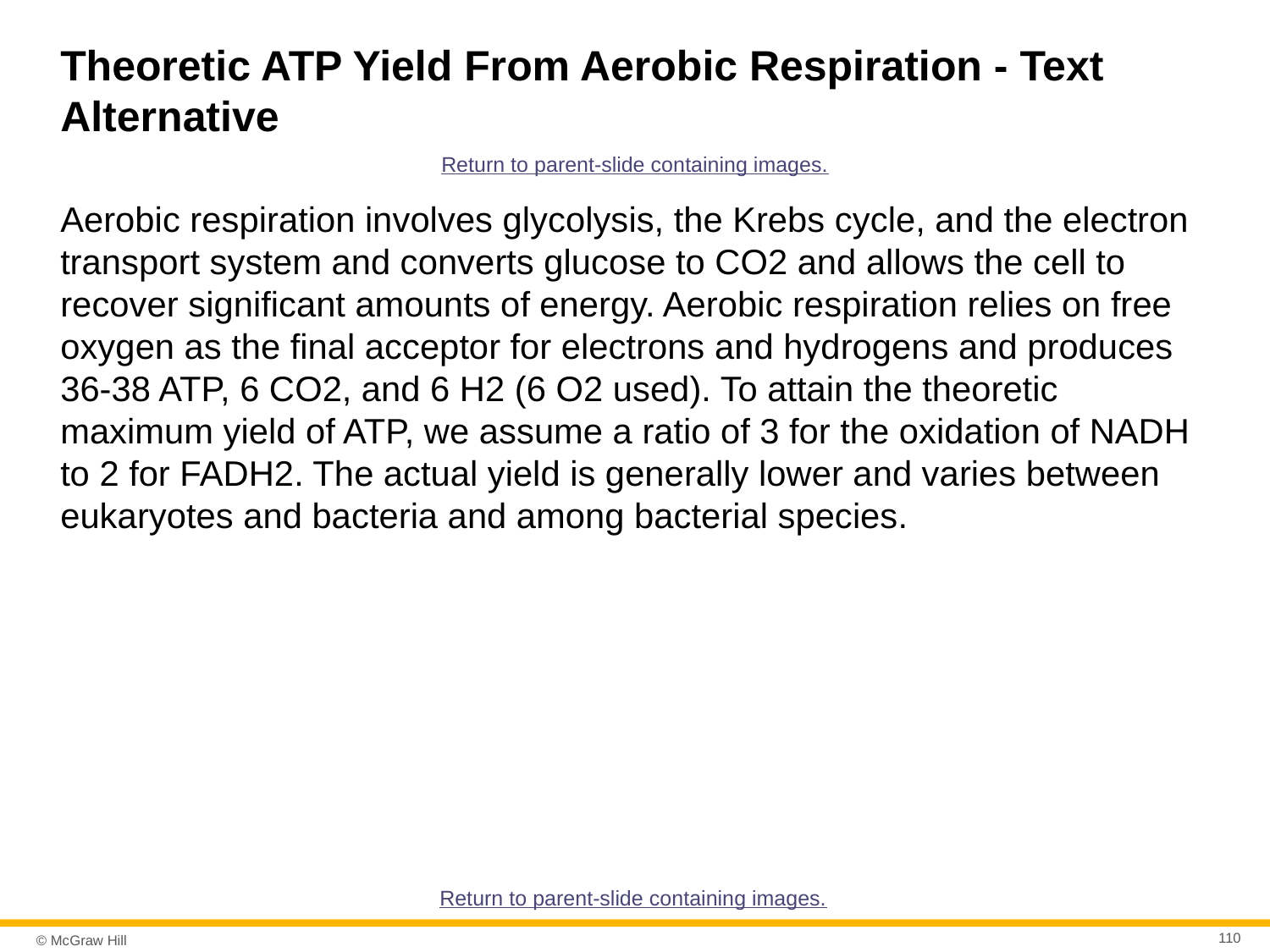

# Theoretic ATP Yield From Aerobic Respiration - Text Alternative
Return to parent-slide containing images.
Aerobic respiration involves glycolysis, the Krebs cycle, and the electron transport system and converts glucose to CO2 and allows the cell to recover significant amounts of energy. Aerobic respiration relies on free oxygen as the final acceptor for electrons and hydrogens and produces 36-38 ATP, 6 CO2, and 6 H2 (6 O2 used). To attain the theoretic maximum yield of ATP, we assume a ratio of 3 for the oxidation of NADH to 2 for FADH2. The actual yield is generally lower and varies between eukaryotes and bacteria and among bacterial species.
Return to parent-slide containing images.